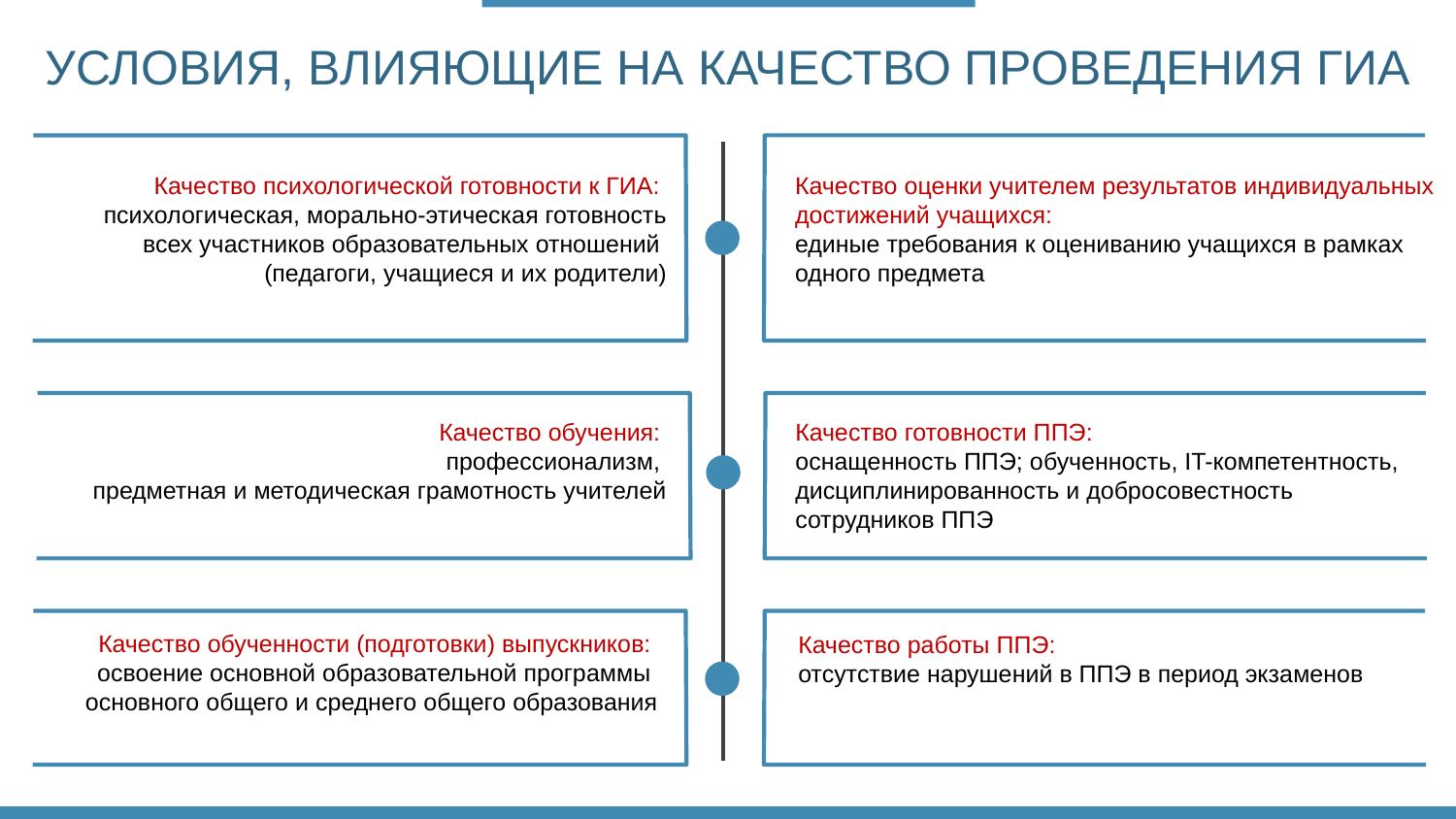

УСЛОВИЯ, ВЛИЯЮЩИЕ НА КАЧЕСТВО ПРОВЕДЕНИЯ ГИА

Качество психологической готовности к ГИА:
психологическая, морально-этическая готовность всех участников образовательных отношений
(педагоги, учащиеся и их родители)
Качество оценки учителем результатов индивидуальных достижений учащихся:
единые требования к оцениванию учащихся в рамках
одного предмета

Качество готовности ППЭ:
оснащенность ППЭ; обученность, IT-компетентность,
дисциплинированность и добросовестность
сотрудников ППЭ
Качество обучения:
профессионализм,
предметная и методическая грамотность учителей

Качество обученности (подготовки) выпускников:
освоение основной образовательной программы
основного общего и среднего общего образования
Качество работы ППЭ:
отсутствие нарушений в ППЭ в период экзаменов